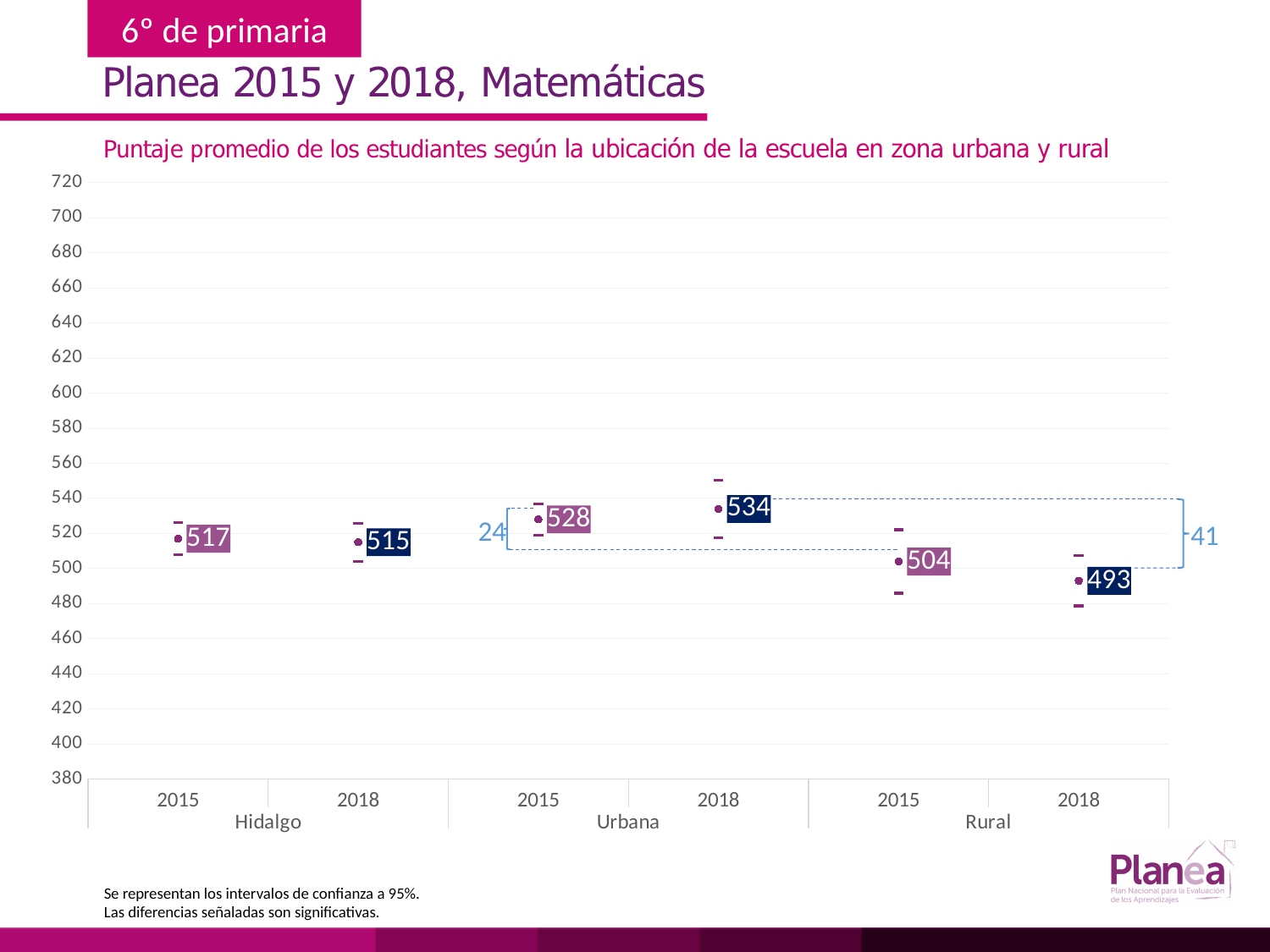

Planea 2015 y 2018, Matemáticas

Puntaje promedio de los estudiantes según la ubicación de la escuela en zona urbana y rural

### Chart

| Category |  |  |  |
|---|---|---|---|
| 2015 | 507.647 | 526.353 | 517.0 |
| 2018 | 504.055 | 525.945 | 515.0 |
| 2015 | 519.045 | 536.955 | 528.0 |
| 2018 | 517.682 | 550.318 | 534.0 |
| 2015 | 485.891 | 522.109 | 504.0 |
| 2018 | 478.672 | 507.328 | 493.0 |
41

24
Se representan los intervalos de confianza a 95%.
Las diferencias señaladas son significativas.